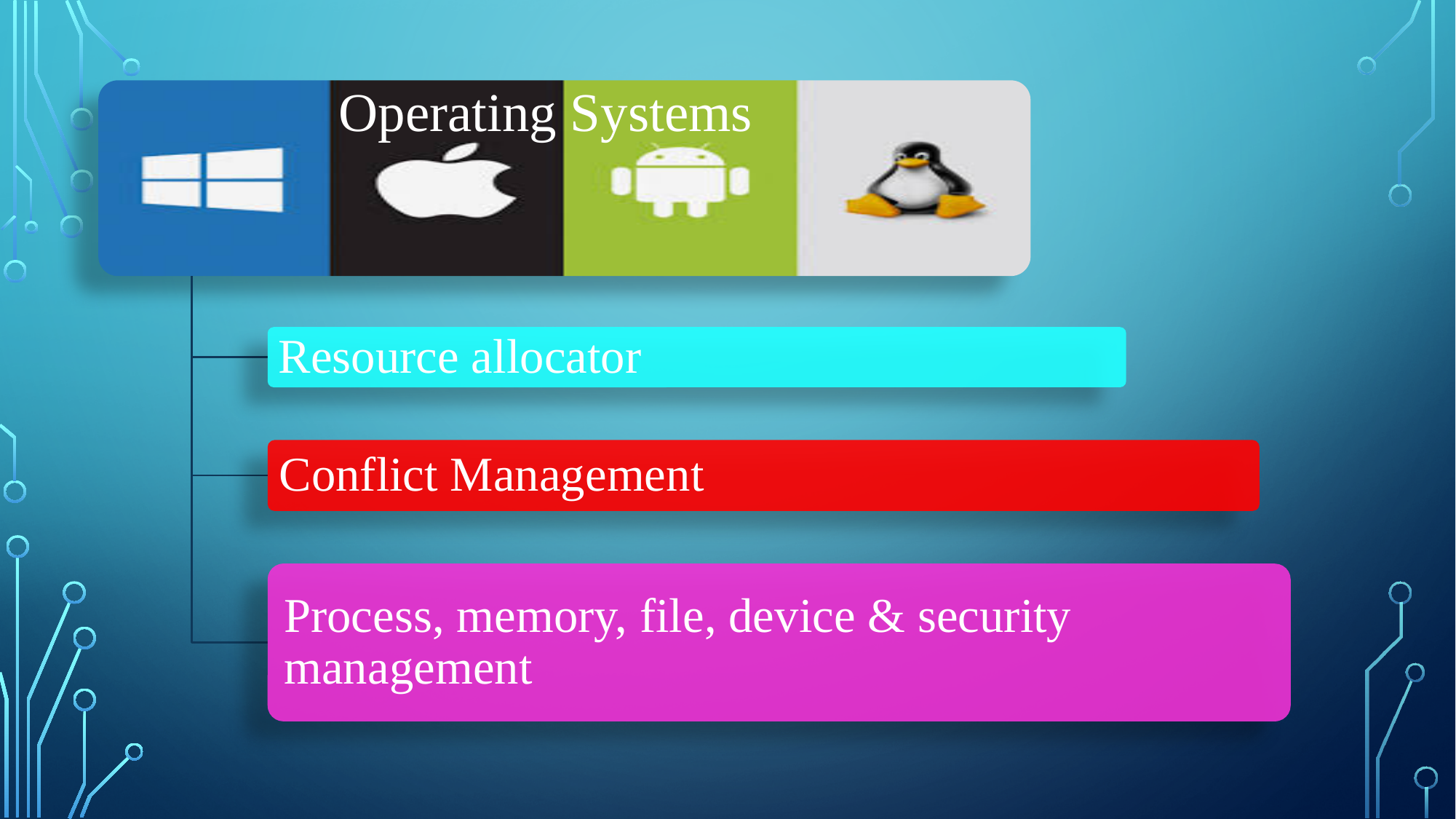

Resource allocator
Conflict Management
Process, memory, file, device & security management
Operating Systems